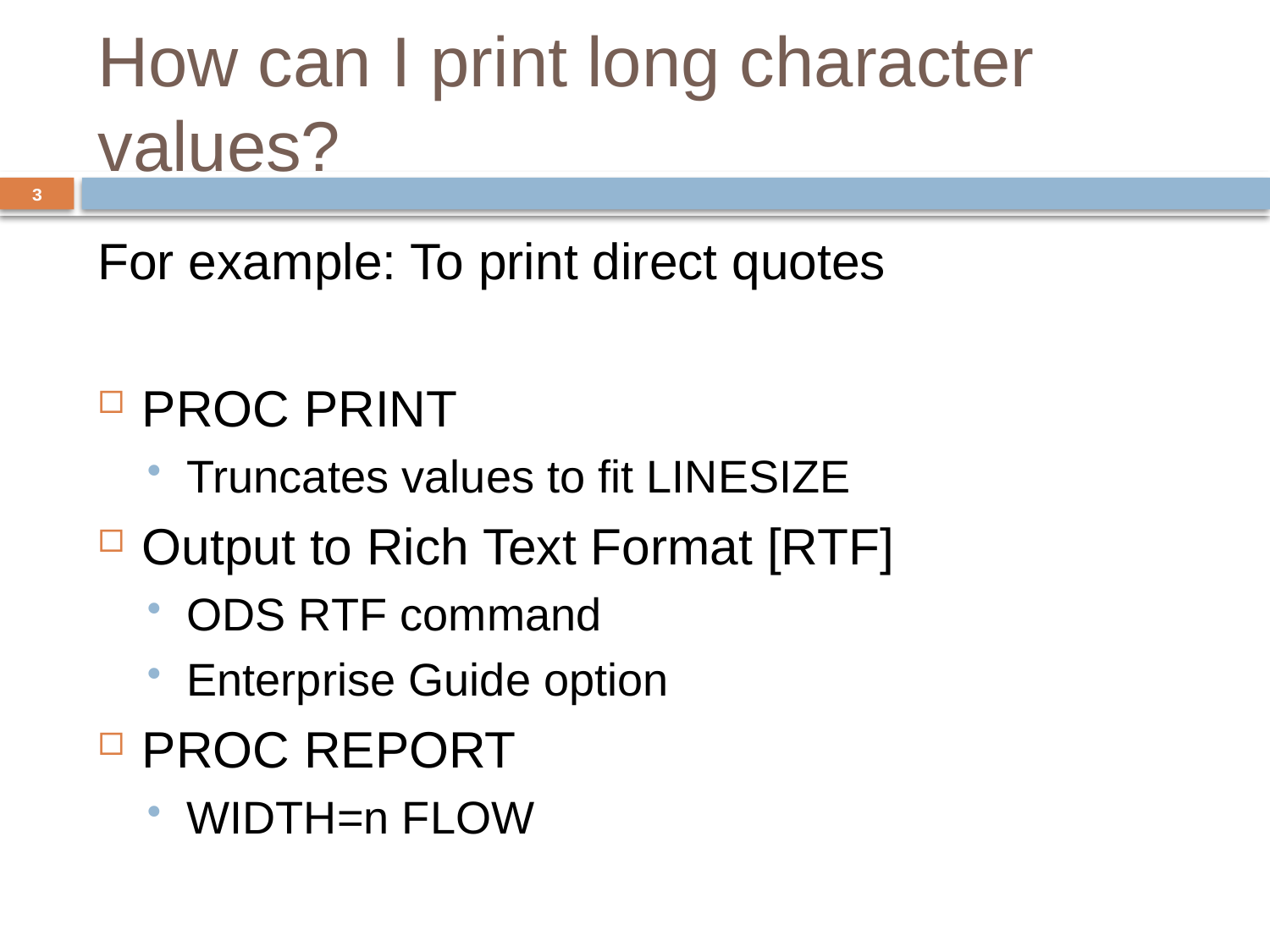

# How can I print long character values?
3
For example: To print direct quotes

PROC PRINT
Truncates values to fit LINESIZE
Output to Rich Text Format [RTF]
ODS RTF command
Enterprise Guide option
PROC REPORT
WIDTH=n FLOW